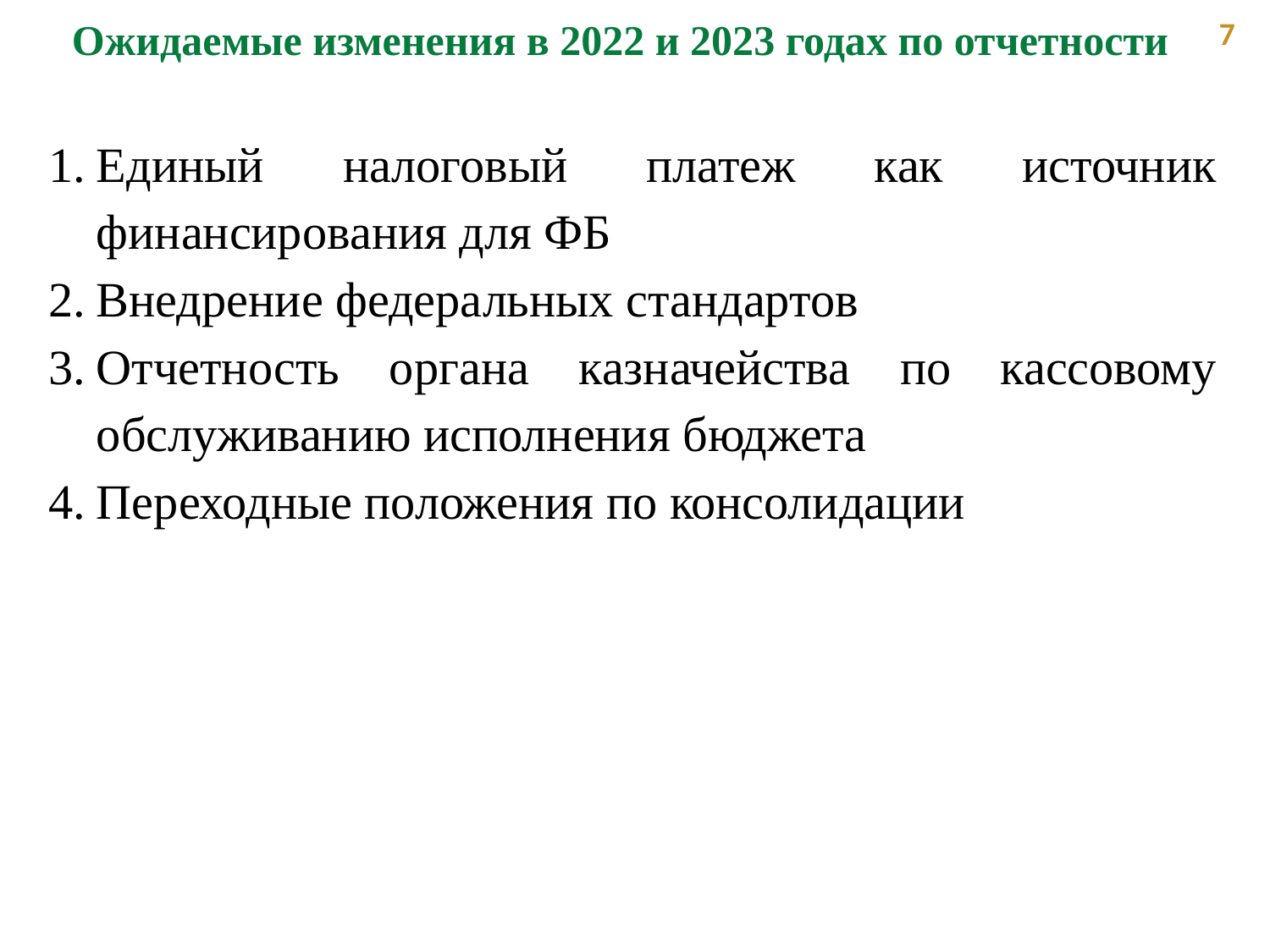

Ожидаемые изменения в 2022 и 2023 годах по отчетности
7
Единый налоговый платеж как источник финансирования для ФБ
Внедрение федеральных стандартов
Отчетность органа казначейства по кассовому обслуживанию исполнения бюджета
Переходные положения по консолидации